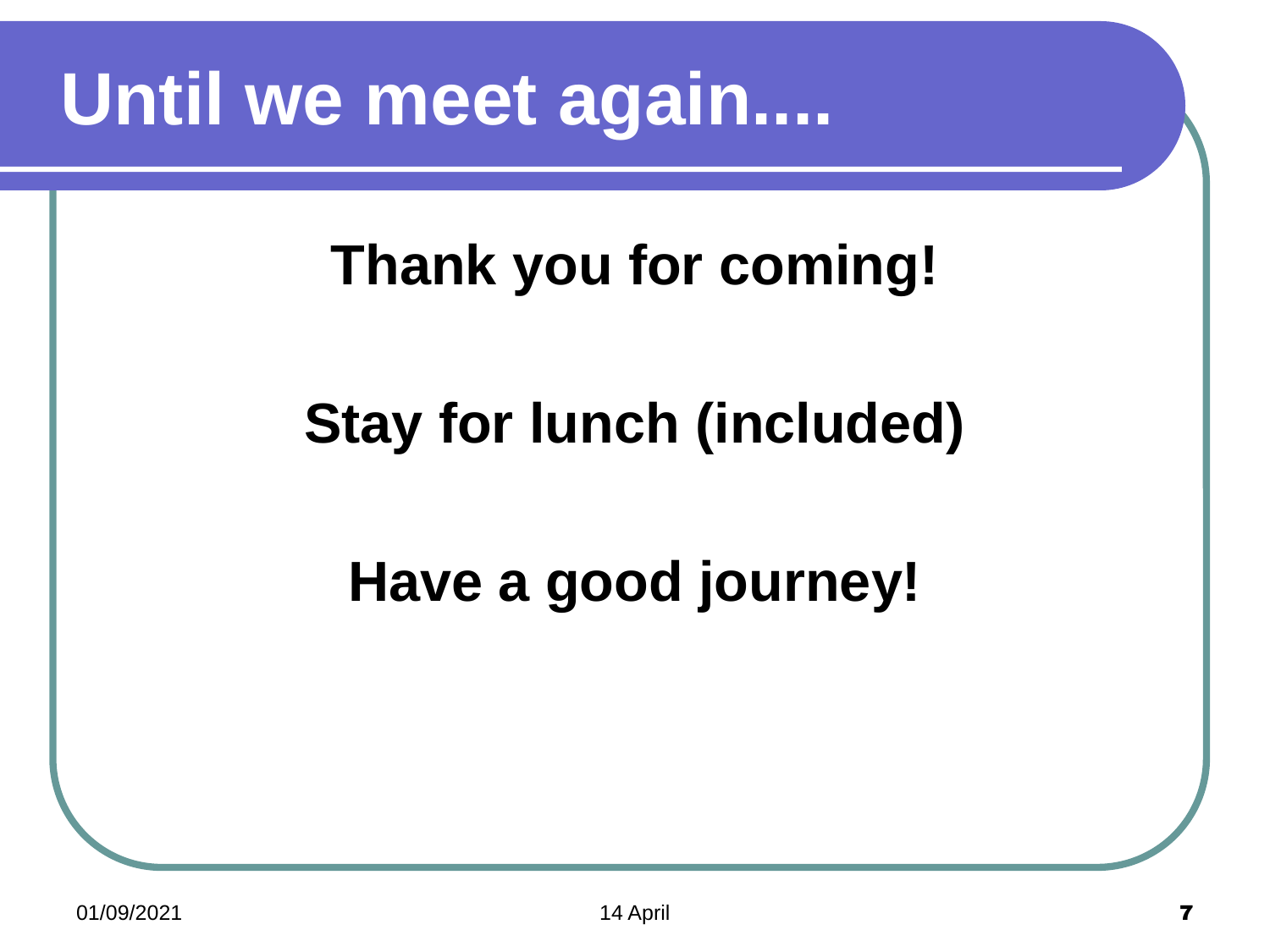

# Until we meet again....
Thank you for coming!

Stay for lunch (included)

Have a good journey!

01/09/2021
14 April
7